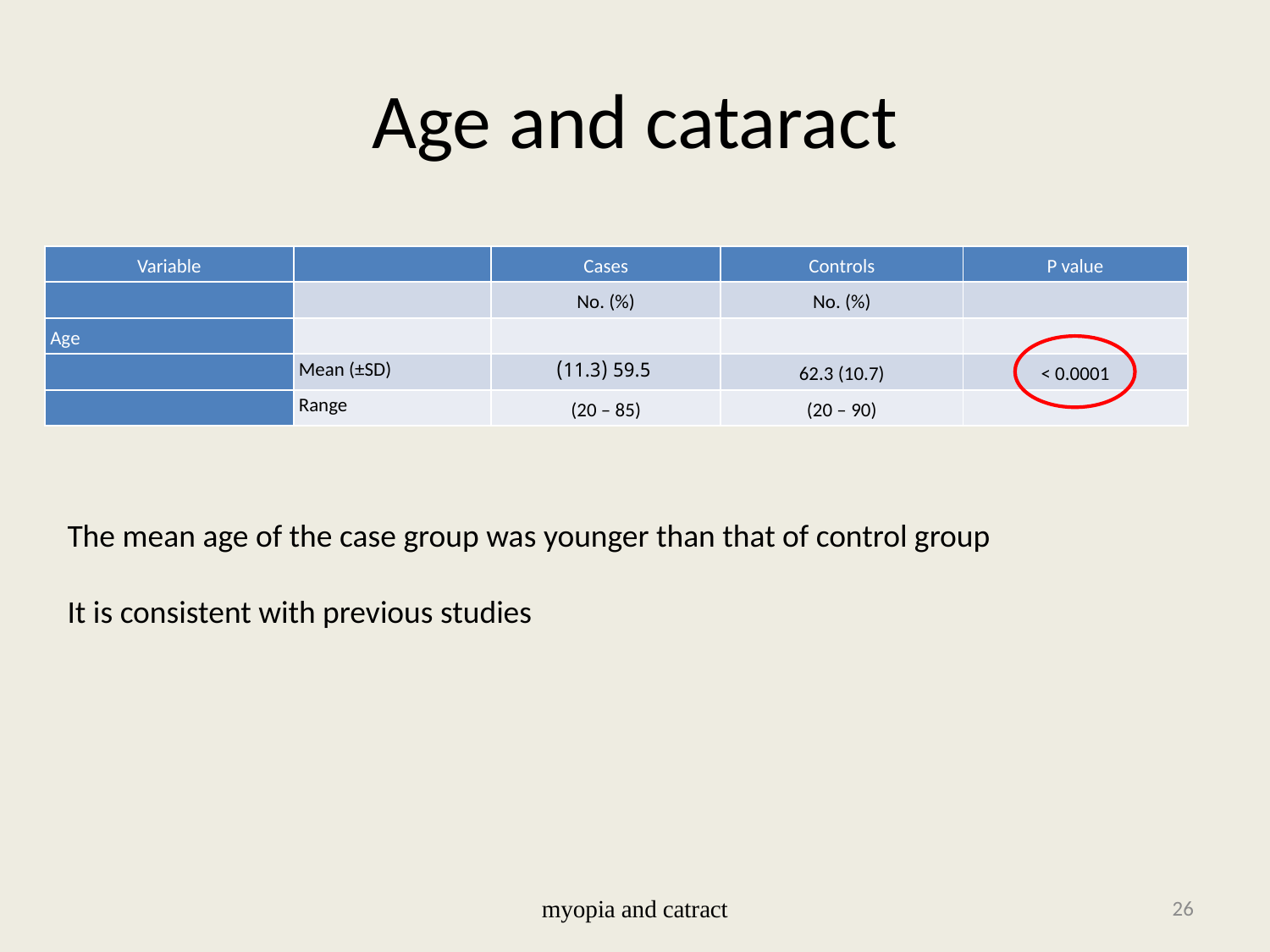

# Age and cataract
| Variable |  | Cases | Controls | P value |
| --- | --- | --- | --- | --- |
|  |  | No. (%) | No. (%) |  |
| Age |  |  |  |  |
|  | Mean (±SD) | 59.5 (11.3) | 62.3 (10.7) | < 0.0001 |
|  | Range | (20 – 85) | (20 – 90) |  |

The mean age of the case group was younger than that of control group

It is consistent with previous studies
myopia and catract
26